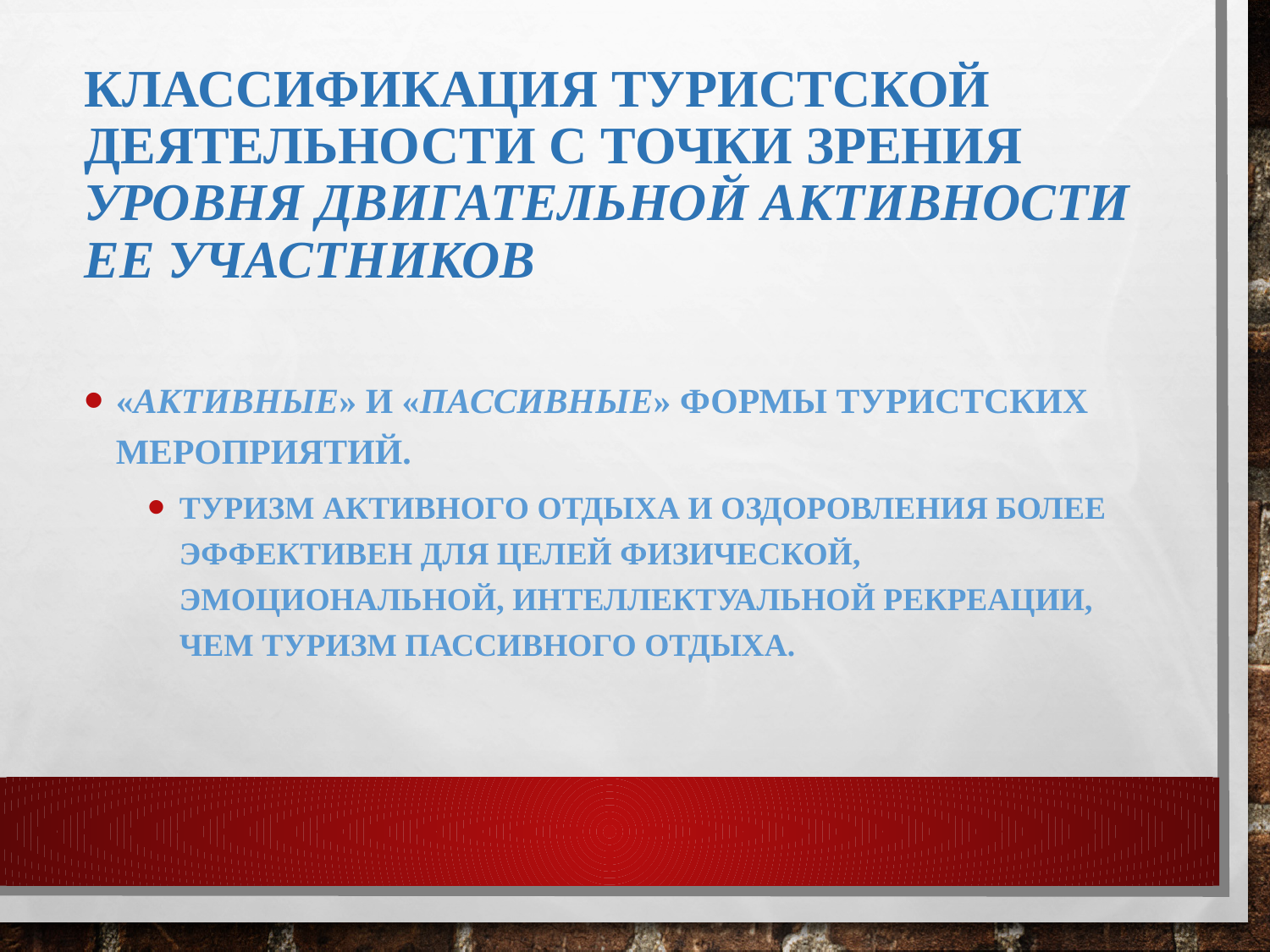

# Классификация туристской деятельности с точки зрения уровня двигательной активности ее участников
«активные» и «пассивные» формы туристских мероприятий.
Туризм активного отдыха и оздоровления более эффективен для целей физической, эмоциональной, интеллектуальной рекреации, чем туризм пассивного отдыха.